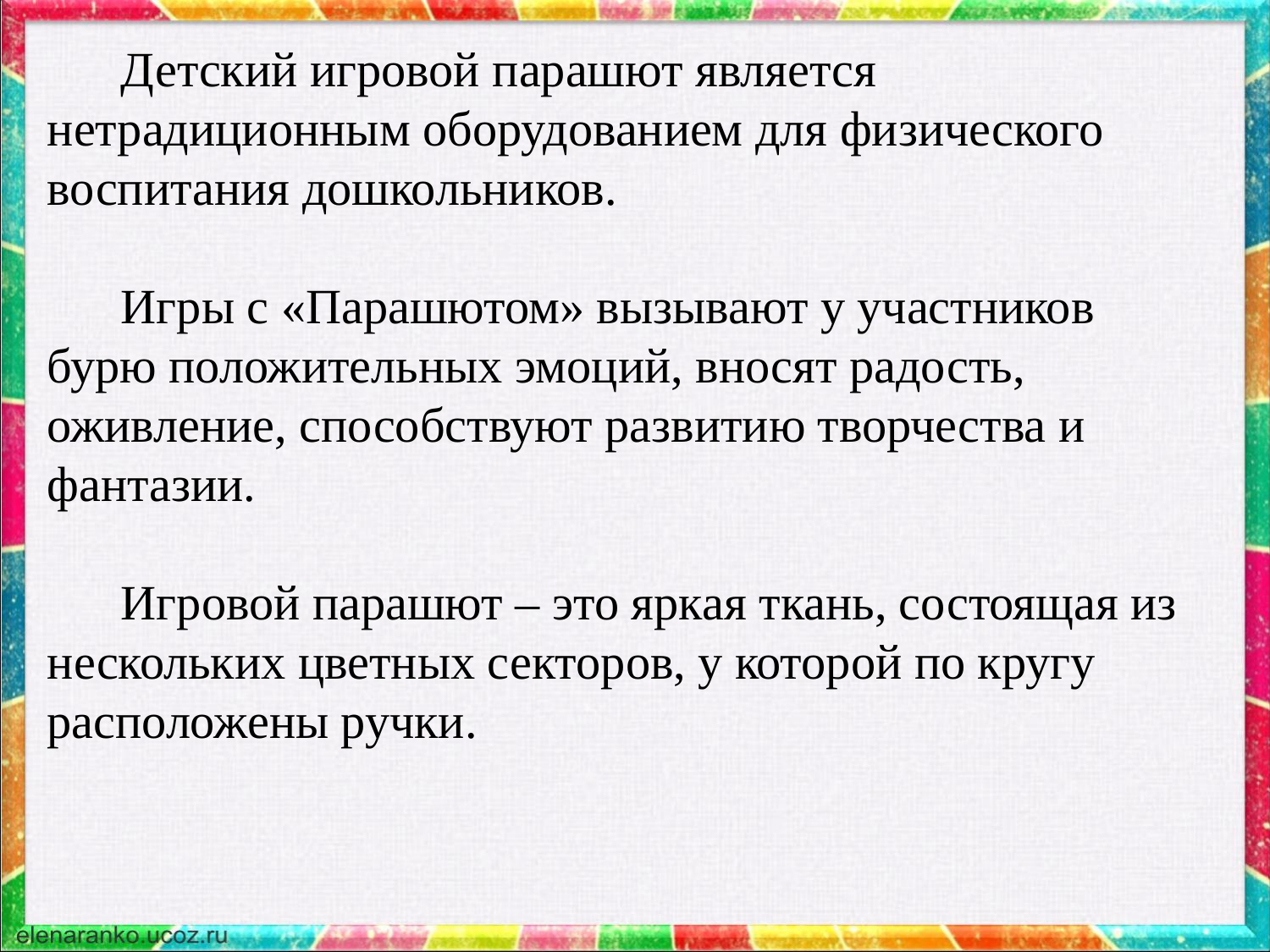

Детский игровой парашют является нетрадиционным оборудованием для физического воспитания дошкольников.

      Игры с «Парашютом» вызывают у участников бурю положительных эмоций, вносят радость, оживление, способствуют развитию творчества и фантазии.

      Игровой парашют – это яркая ткань, состоящая из нескольких цветных секторов, у которой по кругу расположены ручки.